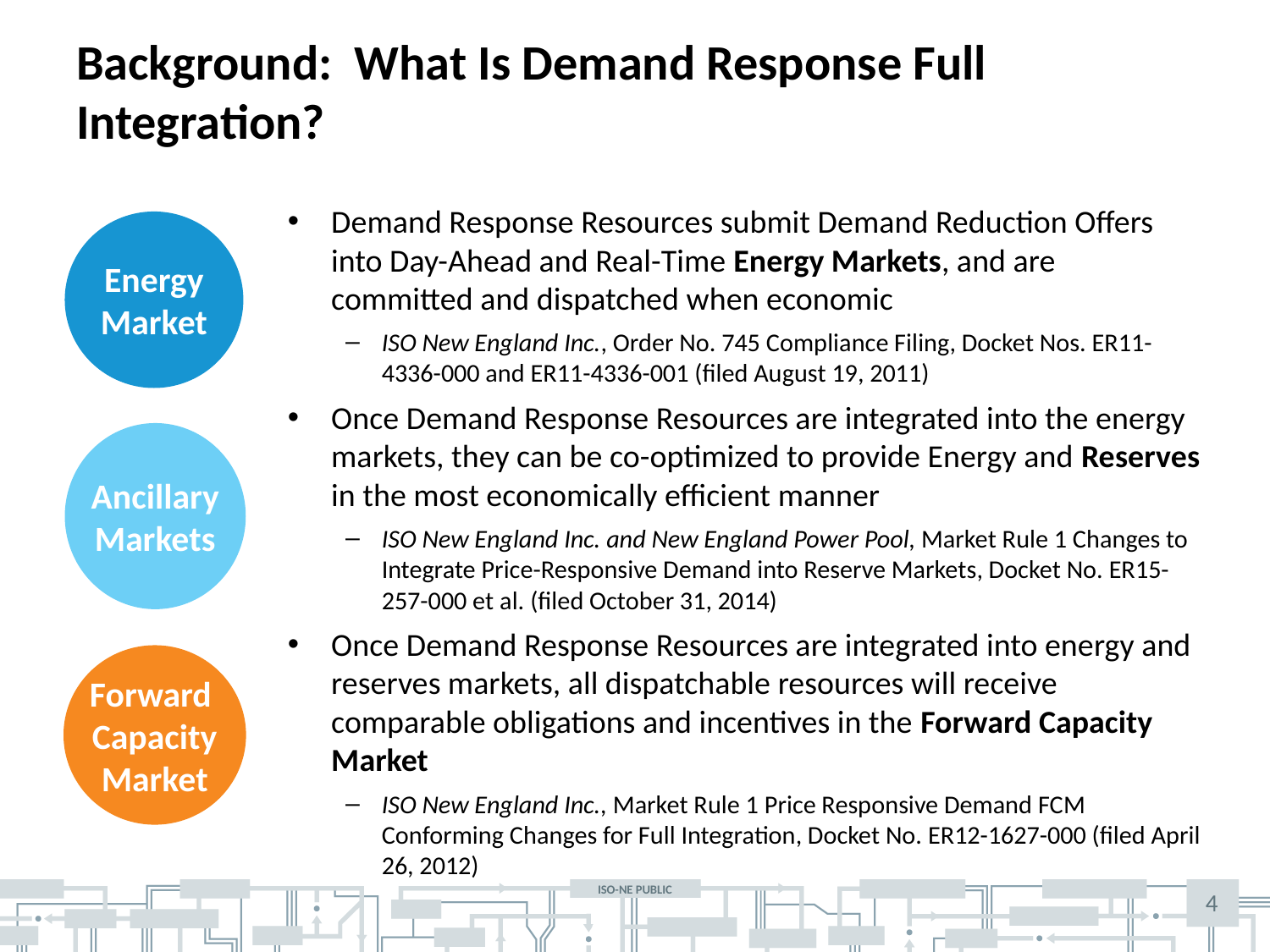

# Background:  What Is Demand Response Full Integration?
Demand Response Resources submit Demand Reduction Offers into Day-Ahead and Real-Time Energy Markets, and are committed and dispatched when economic
ISO New England Inc., Order No. 745 Compliance Filing, Docket Nos. ER11- 4336-000 and ER11-4336-001 (filed August 19, 2011)
Once Demand Response Resources are integrated into the energy markets, they can be co-optimized to provide Energy and Reserves in the most economically efficient manner
ISO New England Inc. and New England Power Pool, Market Rule 1 Changes to Integrate Price-Responsive Demand into Reserve Markets, Docket No. ER15-257-000 et al. (filed October 31, 2014)
Once Demand Response Resources are integrated into energy and reserves markets, all dispatchable resources will receive comparable obligations and incentives in the Forward Capacity Market
ISO New England Inc., Market Rule 1 Price Responsive Demand FCM Conforming Changes for Full Integration, Docket No. ER12-1627-000 (filed April 26, 2012)

Energy
Market

Ancillary
Markets

Forward
Capacity
Market

4